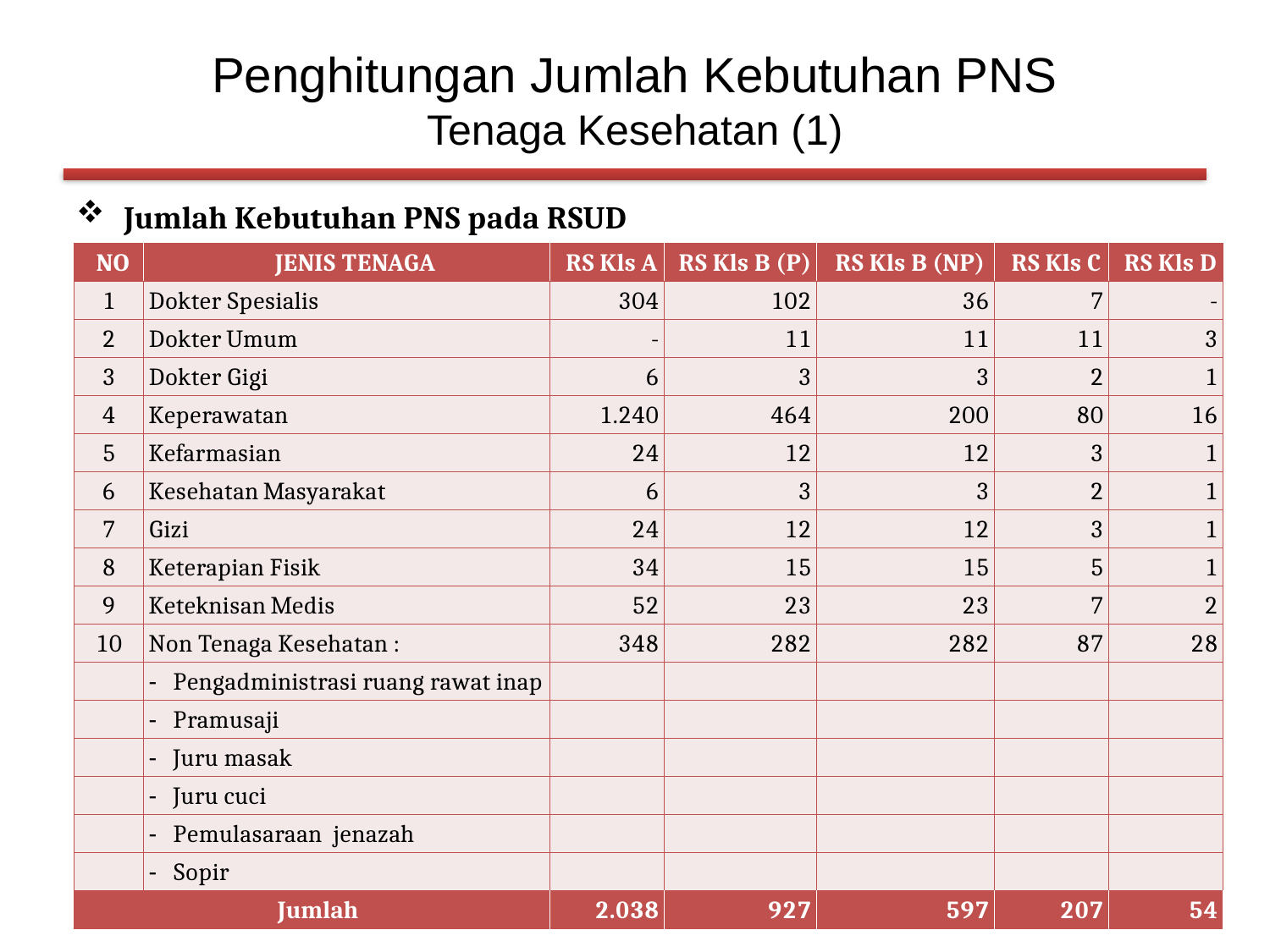

# Penghitungan Jumlah Kebutuhan PNS Tenaga Kesehatan (1)

Jumlah Kebutuhan PNS pada RSUD
| NO | JENIS TENAGA | RS Kls A | RS Kls B (P) | RS Kls B (NP) | RS Kls C | RS Kls D |
| --- | --- | --- | --- | --- | --- | --- |
| 1 | Dokter Spesialis | 304 | 102 | 36 | 7 | - |
| 2 | Dokter Umum | - | 11 | 11 | 11 | 3 |
| 3 | Dokter Gigi | 6 | 3 | 3 | 2 | 1 |
| 4 | Keperawatan | 1.240 | 464 | 200 | 80 | 16 |
| 5 | Kefarmasian | 24 | 12 | 12 | 3 | 1 |
| 6 | Kesehatan Masyarakat | 6 | 3 | 3 | 2 | 1 |
| 7 | Gizi | 24 | 12 | 12 | 3 | 1 |
| 8 | Keterapian Fisik | 34 | 15 | 15 | 5 | 1 |
| 9 | Keteknisan Medis | 52 | 23 | 23 | 7 | 2 |
| 10 | Non Tenaga Kesehatan : | 348 | 282 | 282 | 87 | 28 |
|  | Pengadministrasi ruang rawat inap |  |  |  |  |  |
|  | Pramusaji |  |  |  |  |  |
|  | Juru masak |  |  |  |  |  |
|  | Juru cuci |  |  |  |  |  |
|  | Pemulasaraan jenazah |  |  |  |  |  |
|  | Sopir |  |  |  |  |  |
| Jumlah |  | 2.038 | 927 | 597 | 207 | 54 |